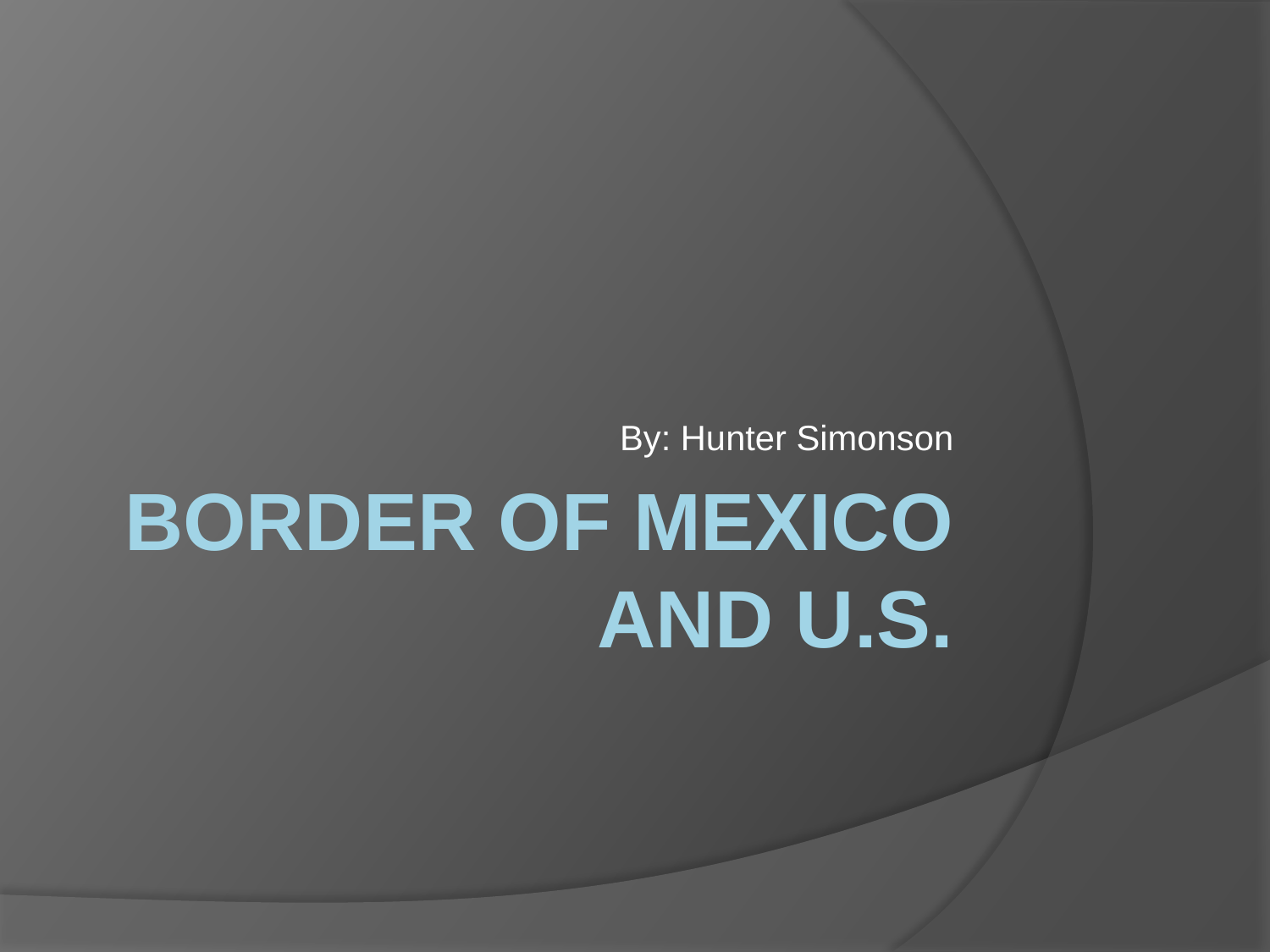

By: Hunter Simonson
# Border of Mexico and U.S.